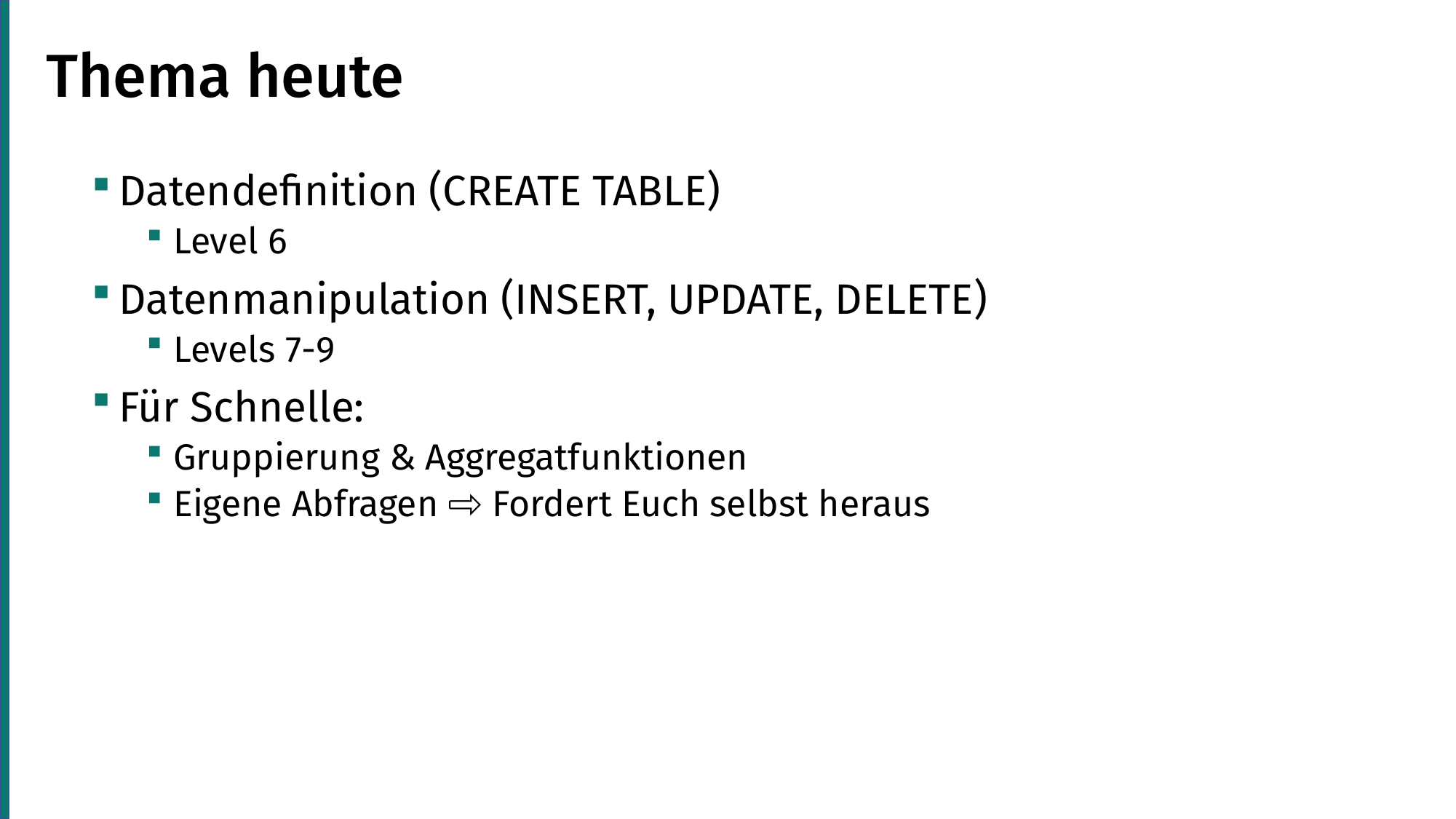

# Thema heute
Datendefinition (CREATE TABLE)
Level 6
Datenmanipulation (INSERT, UPDATE, DELETE)
Levels 7-9
Für Schnelle:
Gruppierung & Aggregatfunktionen
Eigene Abfragen ⇨ Fordert Euch selbst heraus